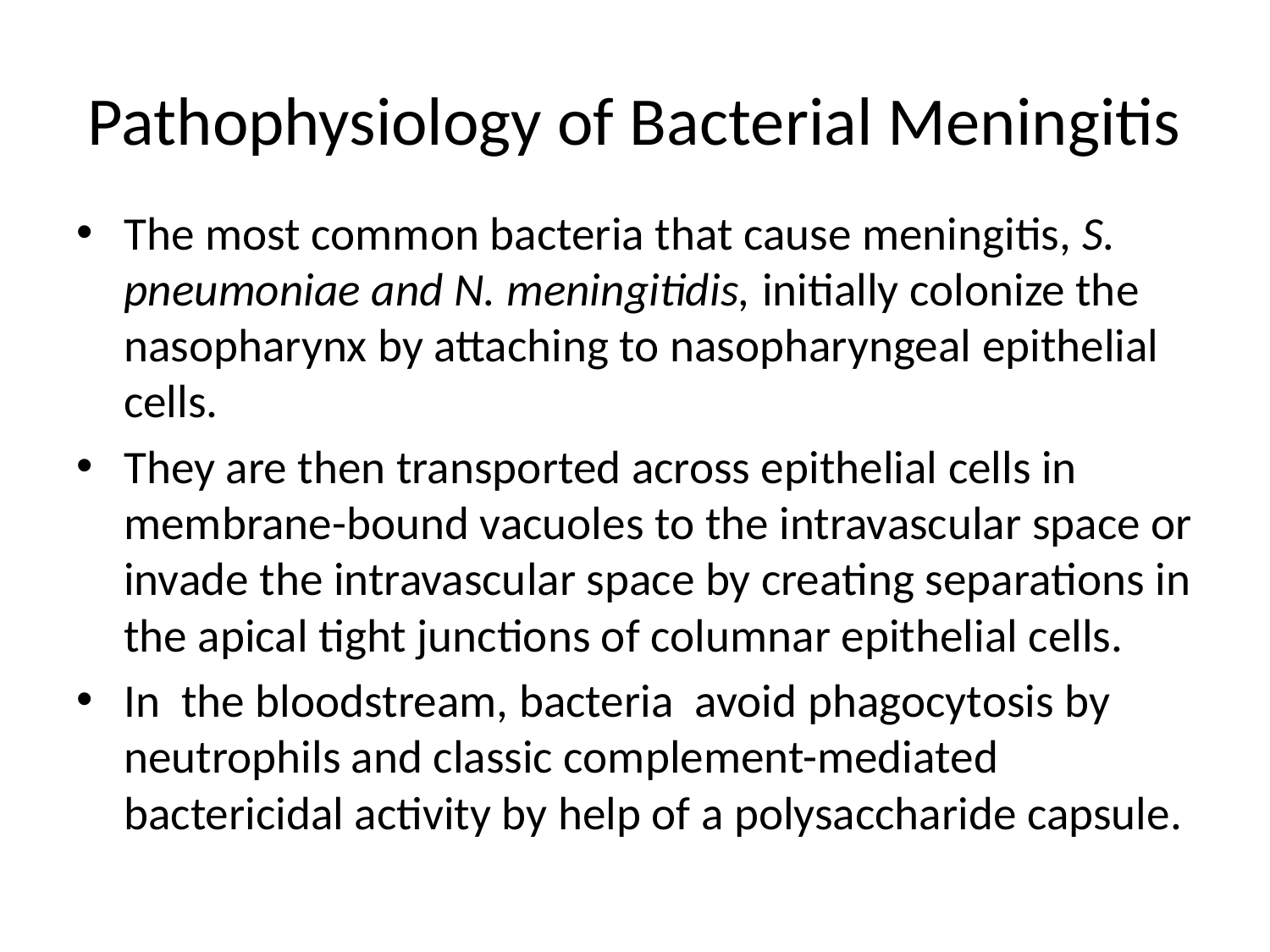

# Pathophysiology of Bacterial Meningitis
The most common bacteria that cause meningitis, S. pneumoniae and N. meningitidis, initially colonize the nasopharynx by attaching to nasopharyngeal epithelial cells.
They are then transported across epithelial cells in membrane-bound vacuoles to the intravascular space or invade the intravascular space by creating separations in the apical tight junctions of columnar epithelial cells.
In  the bloodstream, bacteria  avoid phagocytosis by neutrophils and classic complement-mediated bactericidal activity by help of a polysaccharide capsule.